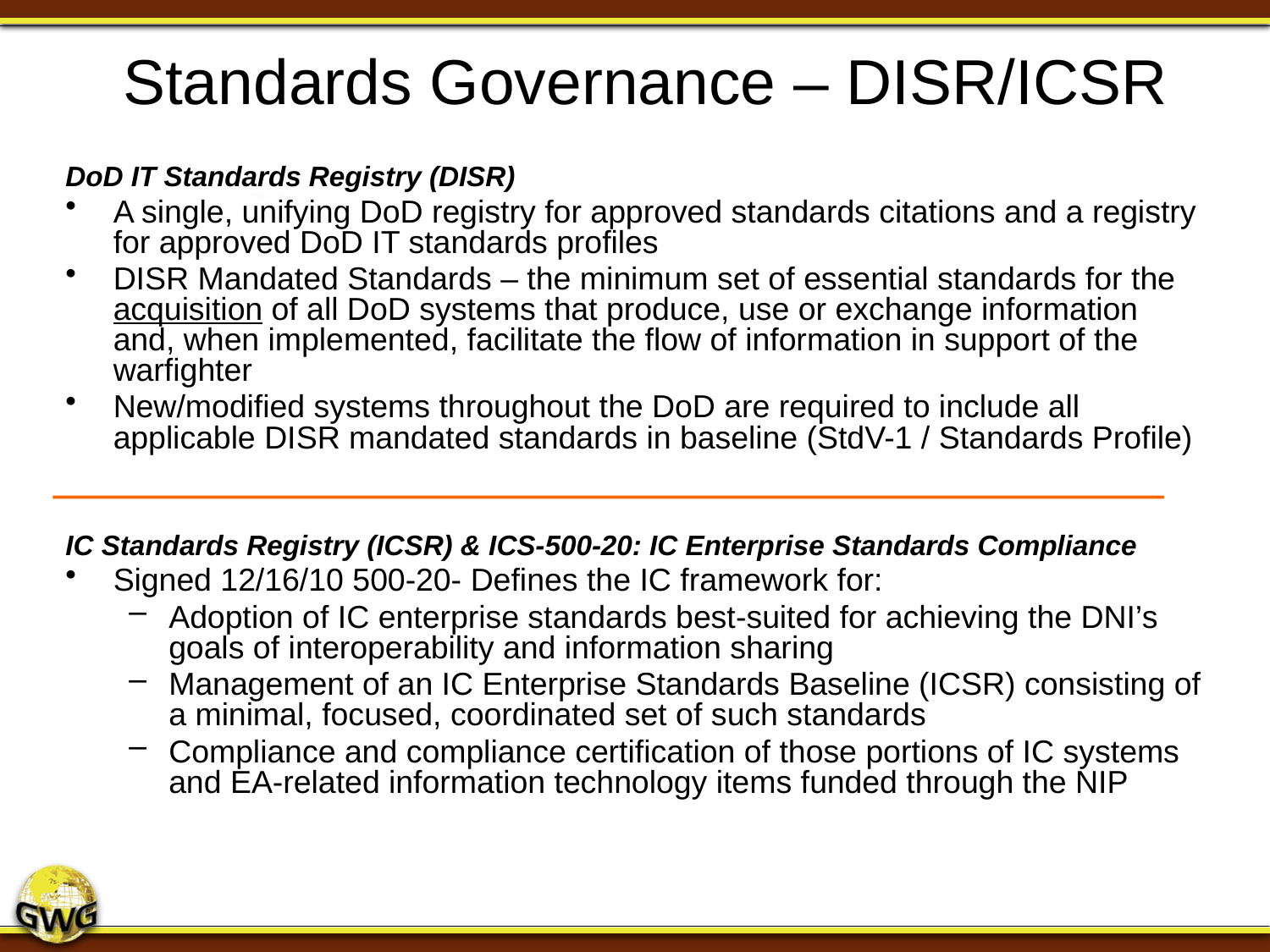

# Standards Governance – DISR/ICSR
DoD IT Standards Registry (DISR)
A single, unifying DoD registry for approved standards citations and a registry for approved DoD IT standards profiles
DISR Mandated Standards – the minimum set of essential standards for the acquisition of all DoD systems that produce, use or exchange information and, when implemented, facilitate the flow of information in support of the warfighter
New/modified systems throughout the DoD are required to include all applicable DISR mandated standards in baseline (StdV-1 / Standards Profile)

IC Standards Registry (ICSR) & ICS-500-20: IC Enterprise Standards Compliance
Signed 12/16/10 500-20- Defines the IC framework for:
Adoption of IC enterprise standards best-suited for achieving the DNI’s goals of interoperability and information sharing
Management of an IC Enterprise Standards Baseline (ICSR) consisting of a minimal, focused, coordinated set of such standards
Compliance and compliance certification of those portions of IC systems and EA-related information technology items funded through the NIP